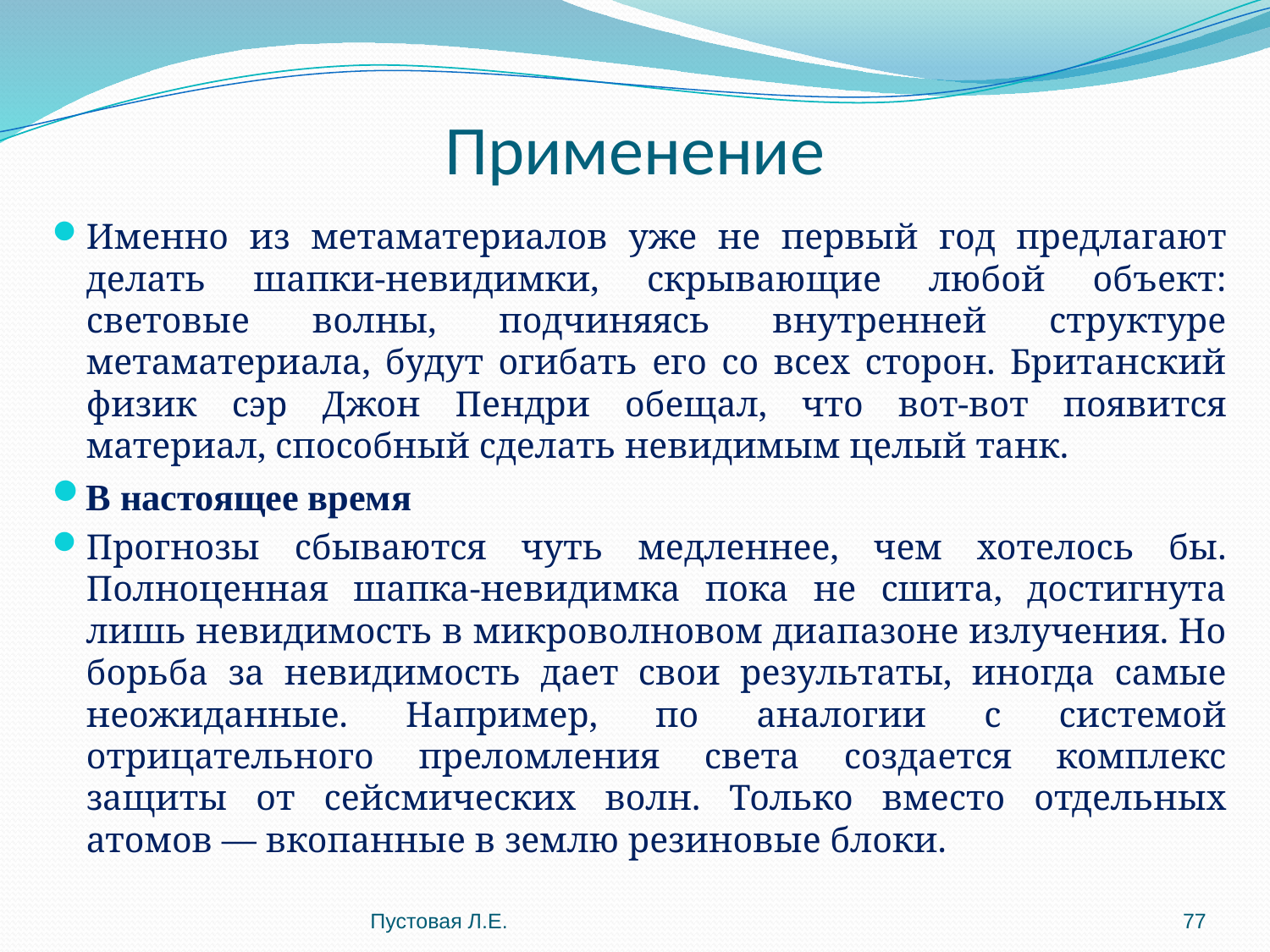

# Применение
Именно из метаматериалов уже не первый год предлагают делать шапки-невидимки, скрывающие любой объект: световые волны, подчиняясь внутренней структуре метаматериала, будут огибать его со всех сторон. Британский физик сэр Джон Пендри обещал, что вот-вот появится материал, способный сделать невидимым целый танк.
В настоящее время
Прогнозы сбываются чуть медленнее, чем хотелось бы. Полноценная шапка-невидимка пока не сшита, достигнута лишь невидимость в микроволновом диапазоне излучения. Но борьба за невидимость дает свои результаты, иногда самые неожиданные. Например, по аналогии с системой отрицательного преломления света создается комплекс защиты от сейсмических волн. Только вместо отдельных атомов — вкопанные в землю резиновые блоки.

Пустовая Л.Е.
77